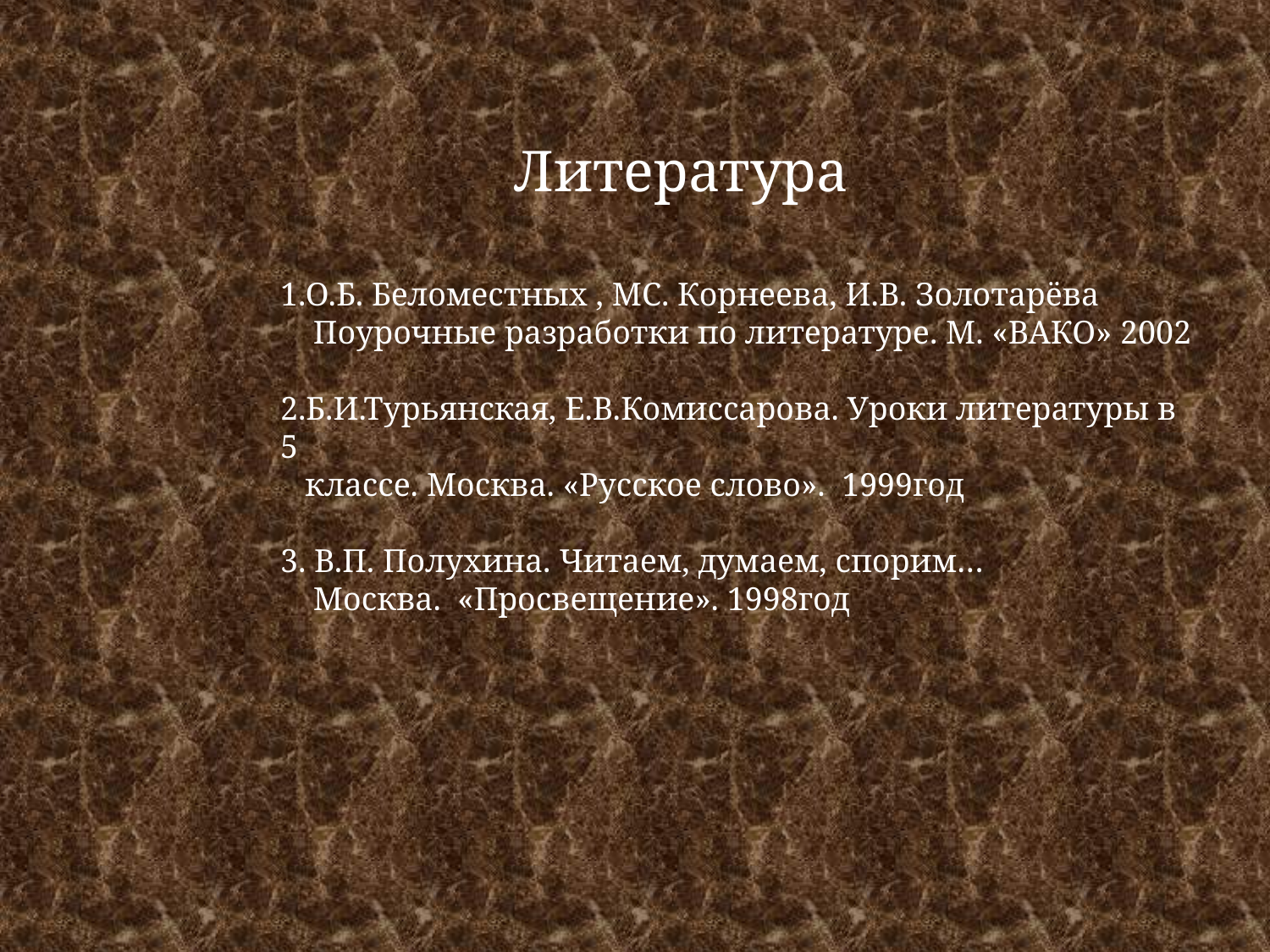

Литература

1.О.Б. Беломестных , МС. Корнеева, И.В. Золотарёва
    Поурочные разработки по литературе. М. «ВАКО» 2002

2.Б.И.Турьянская, Е.В.Комиссарова. Уроки литературы в 5
   классе. Москва. «Русское слово».  1999год

3. В.П. Полухина. Читаем, думаем, спорим…
    Москва.  «Просвещение». 1998год